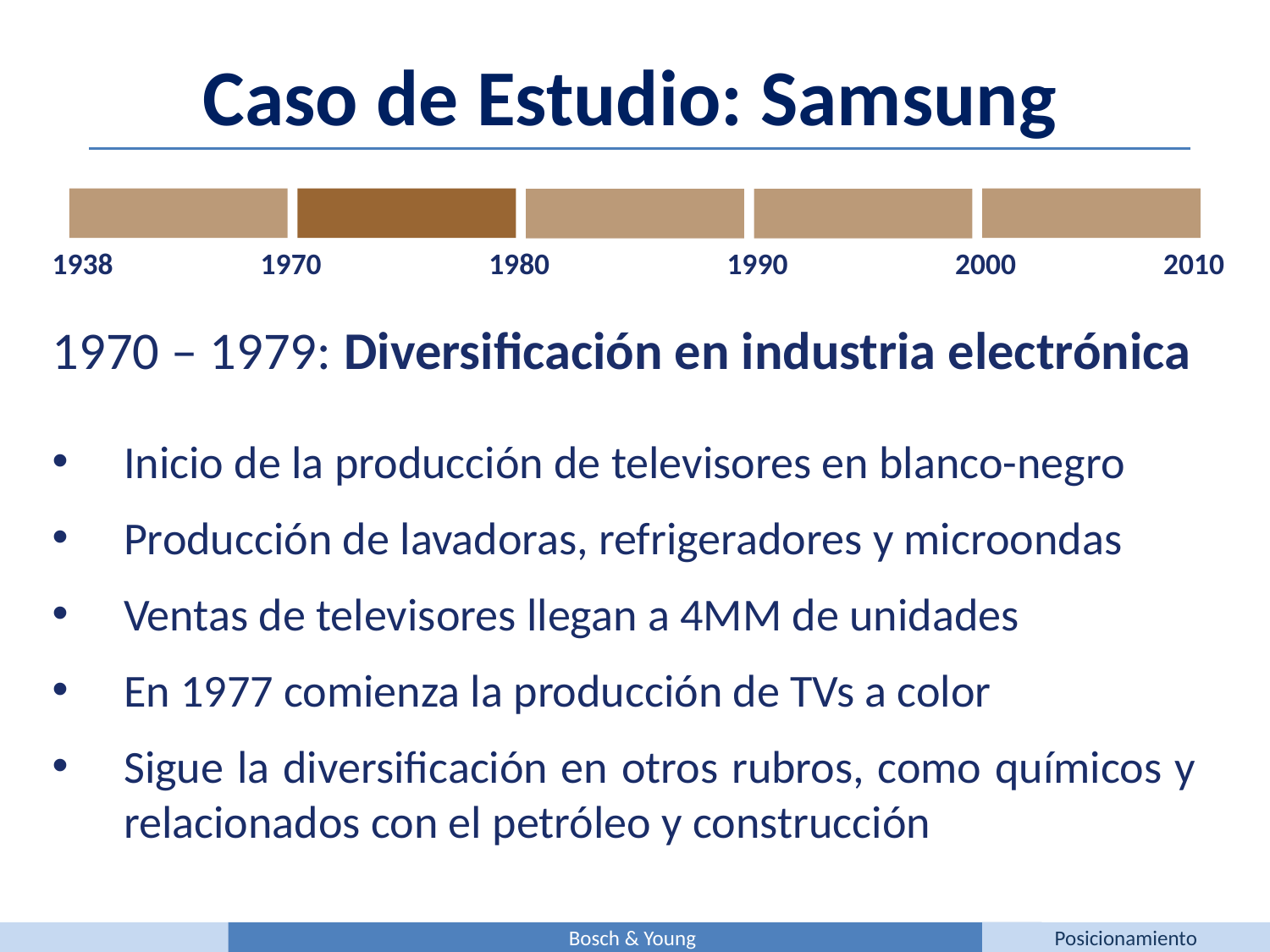

Caso de Estudio: Samsung

1938
1970
1980
1990
2000
2010
1970 – 1979: Diversificación en industria electrónica
Inicio de la producción de televisores en blanco-negro

Producción de lavadoras, refrigeradores y microondas

Ventas de televisores llegan a 4MM de unidades

En 1977 comienza la producción de TVs a color

Sigue la diversificación en otros rubros, como químicos y relacionados con el petróleo y construcción

Bosch & Young
Posicionamiento